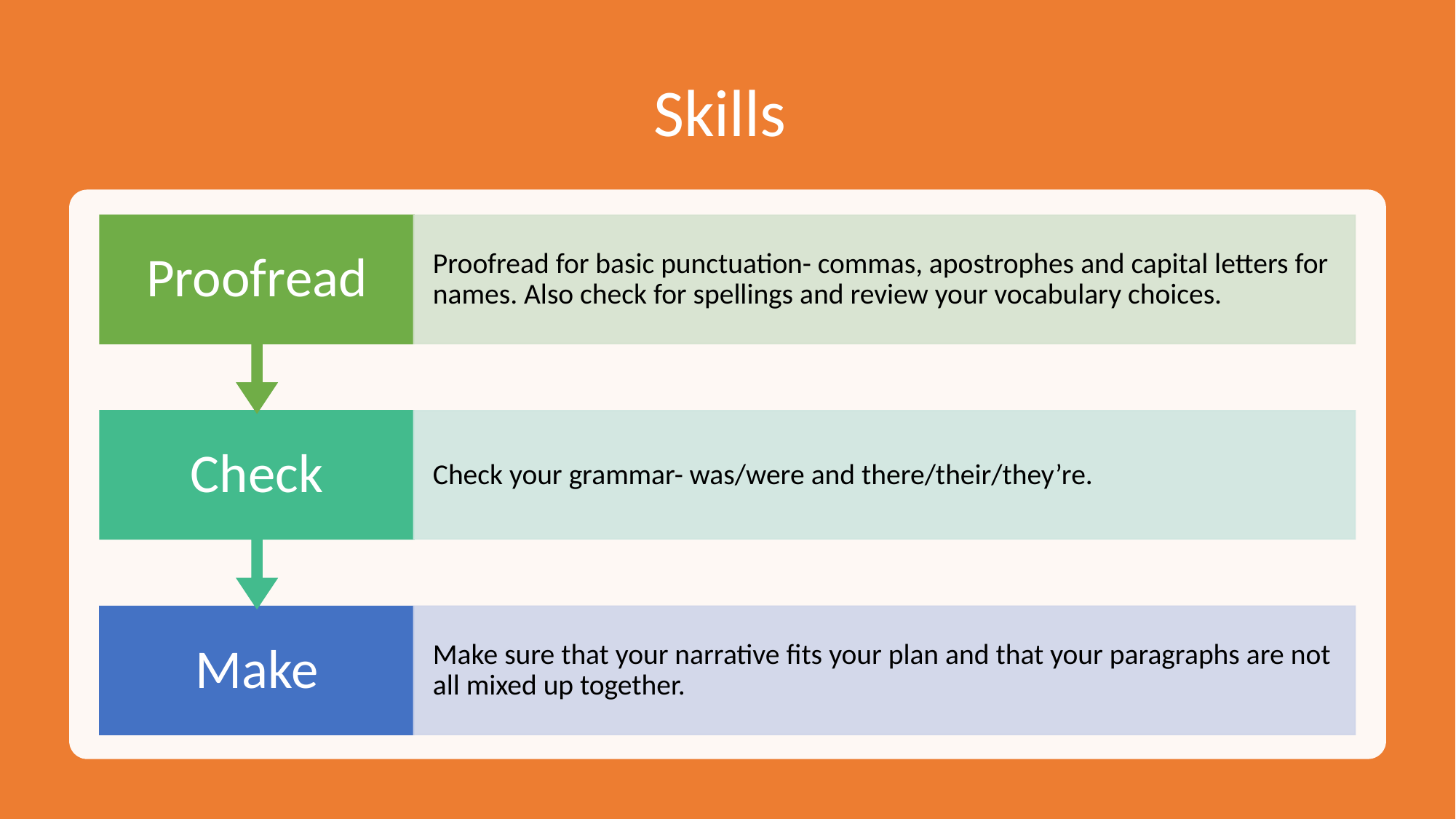

# Skills

Make
Make sure that your narrative fits your plan and that your paragraphs are not all mixed up together.
Check
Check your grammar- was/were and there/their/they’re.
Proofread
Proofread for basic punctuation- commas, apostrophes and capital letters for names. Also check for spellings and review your vocabulary choices.